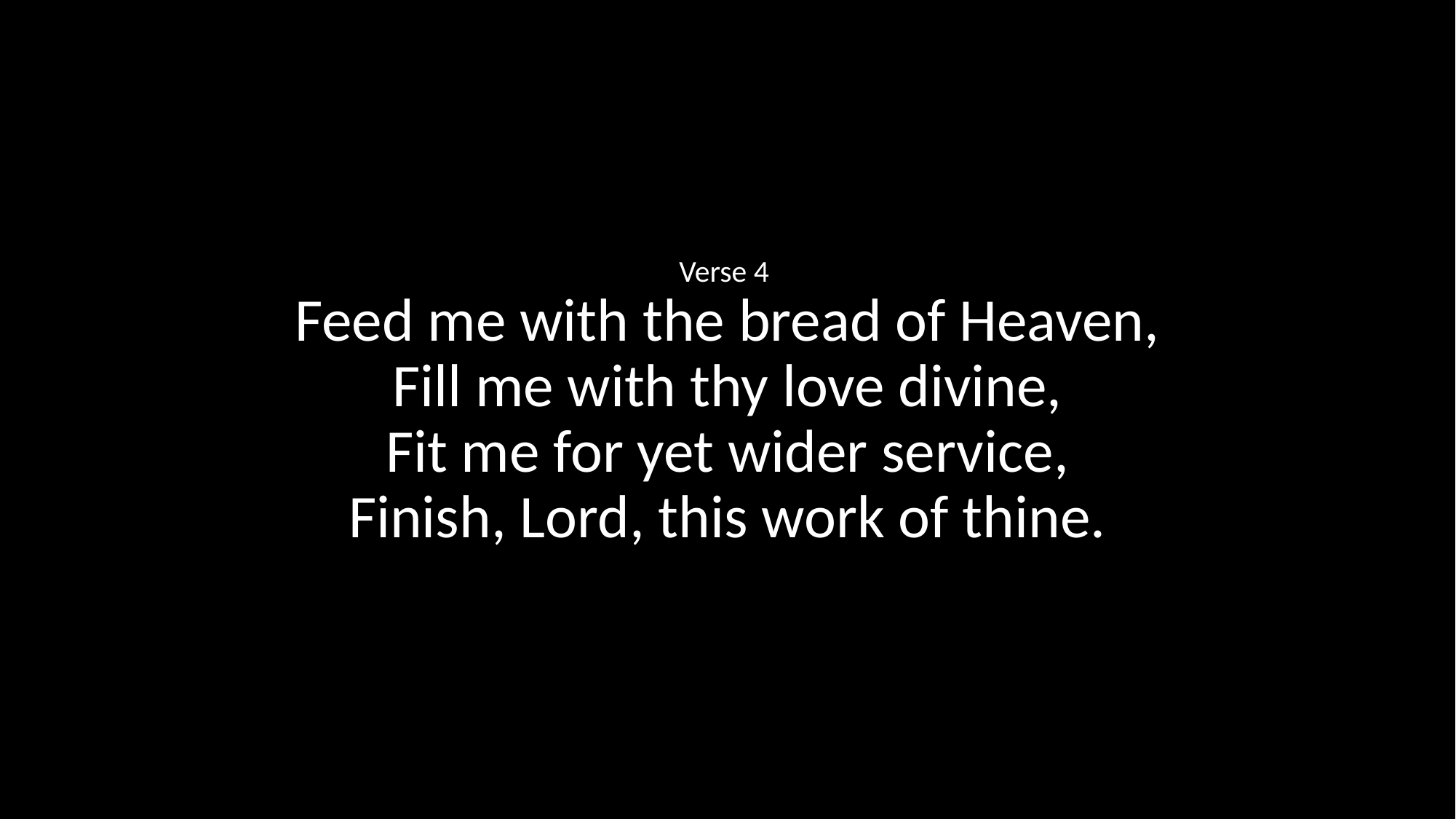

Verse 4
Feed me with the bread of Heaven,
Fill me with thy love divine,
Fit me for yet wider service,
Finish, Lord, this work of thine.